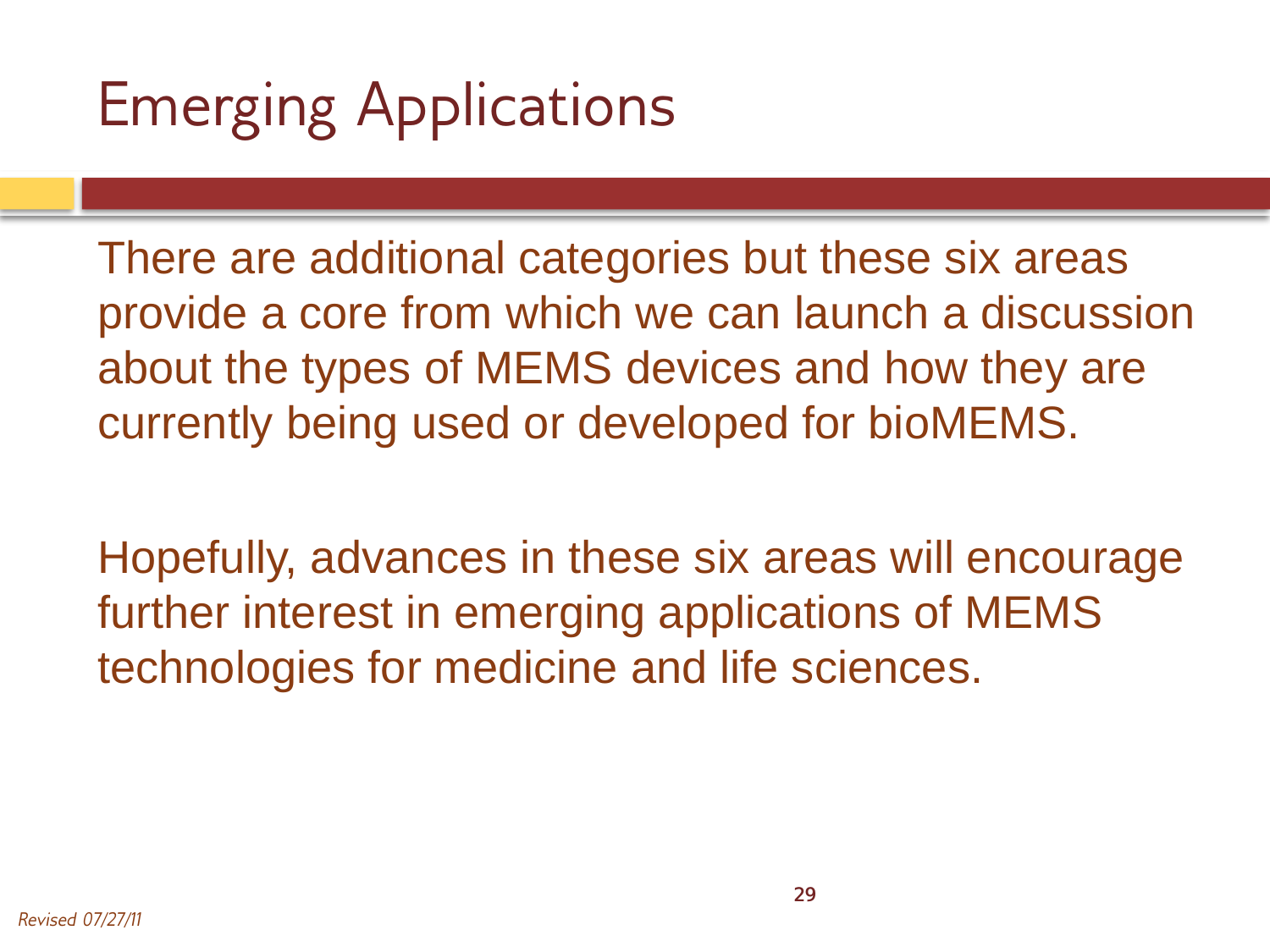

# Emerging Applications
There are additional categories but these six areas provide a core from which we can launch a discussion about the types of MEMS devices and how they are currently being used or developed for bioMEMS.

Hopefully, advances in these six areas will encourage further interest in emerging applications of MEMS technologies for medicine and life sciences.